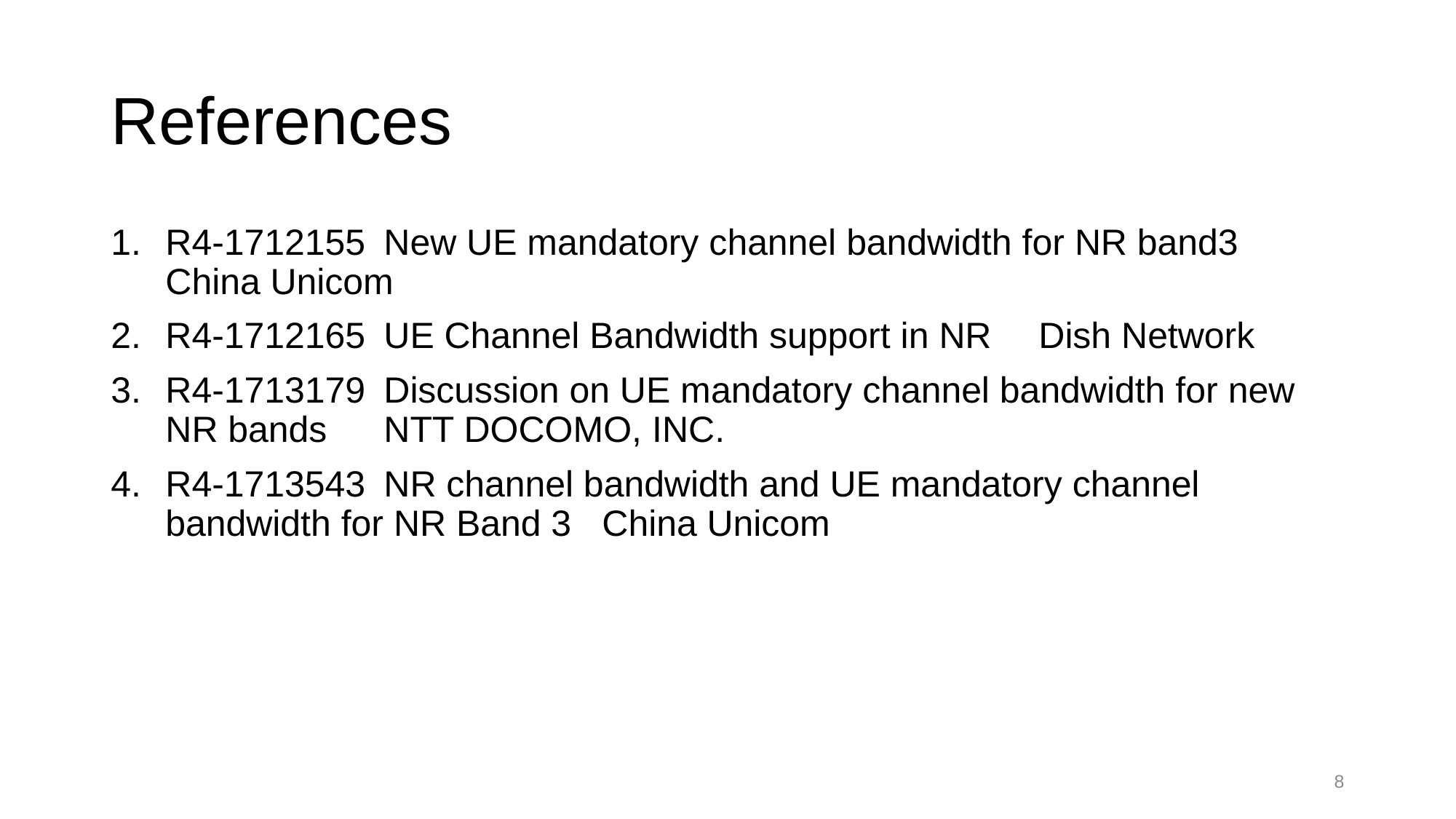

# References
R4-1712155	New UE mandatory channel bandwidth for NR band3	China Unicom
R4-1712165	UE Channel Bandwidth support in NR	Dish Network
R4-1713179	Discussion on UE mandatory channel bandwidth for new NR bands	NTT DOCOMO, INC.
R4-1713543	NR channel bandwidth and UE mandatory channel bandwidth for NR Band 3	China Unicom

8